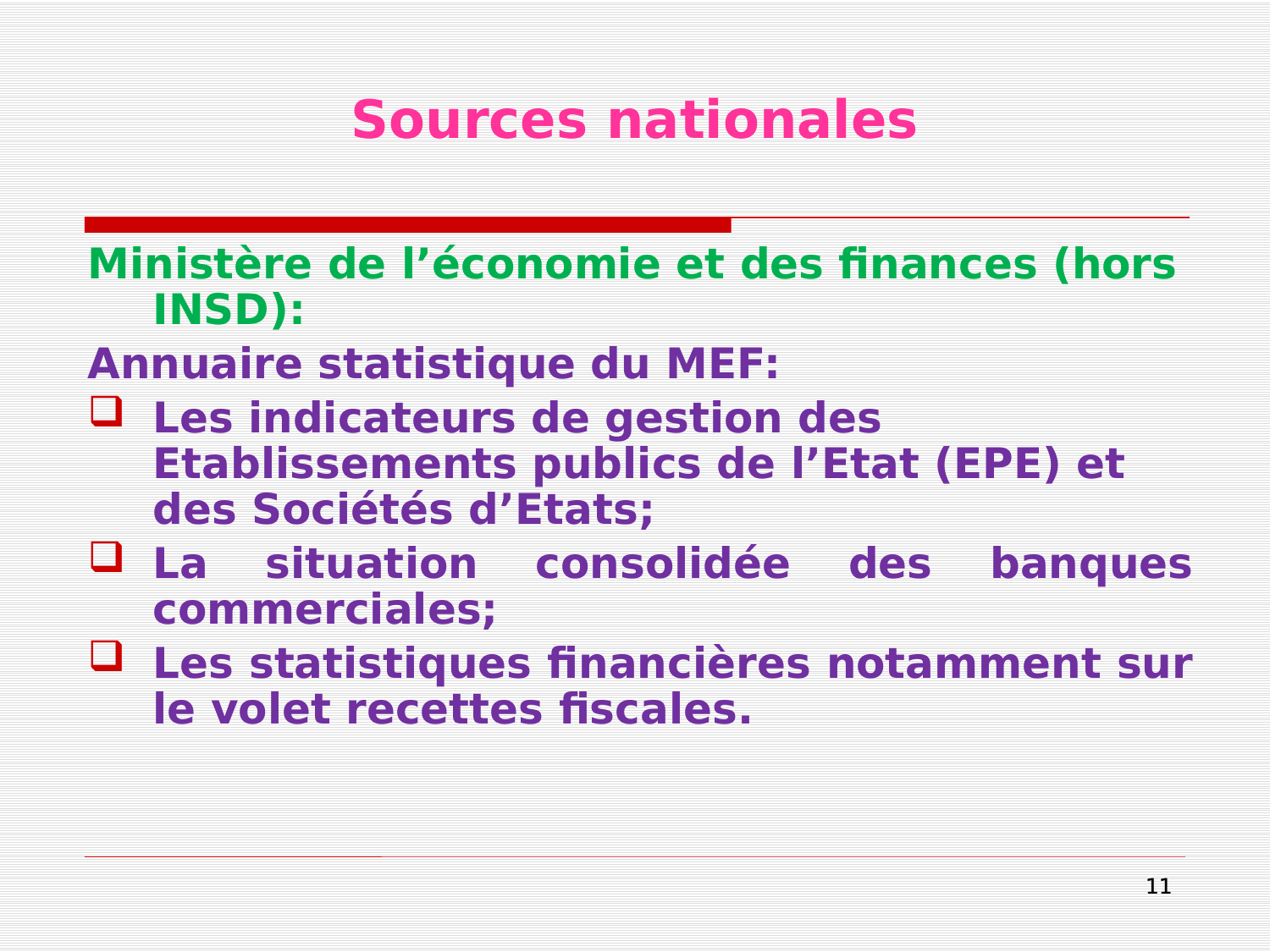

# Sources nationales
Ministère de l’économie et des finances (hors INSD):
Annuaire statistique du MEF:
Les indicateurs de gestion des Etablissements publics de l’Etat (EPE) et des Sociétés d’Etats;
La situation consolidée des banques commerciales;
Les statistiques financières notamment sur le volet recettes fiscales.
11
11